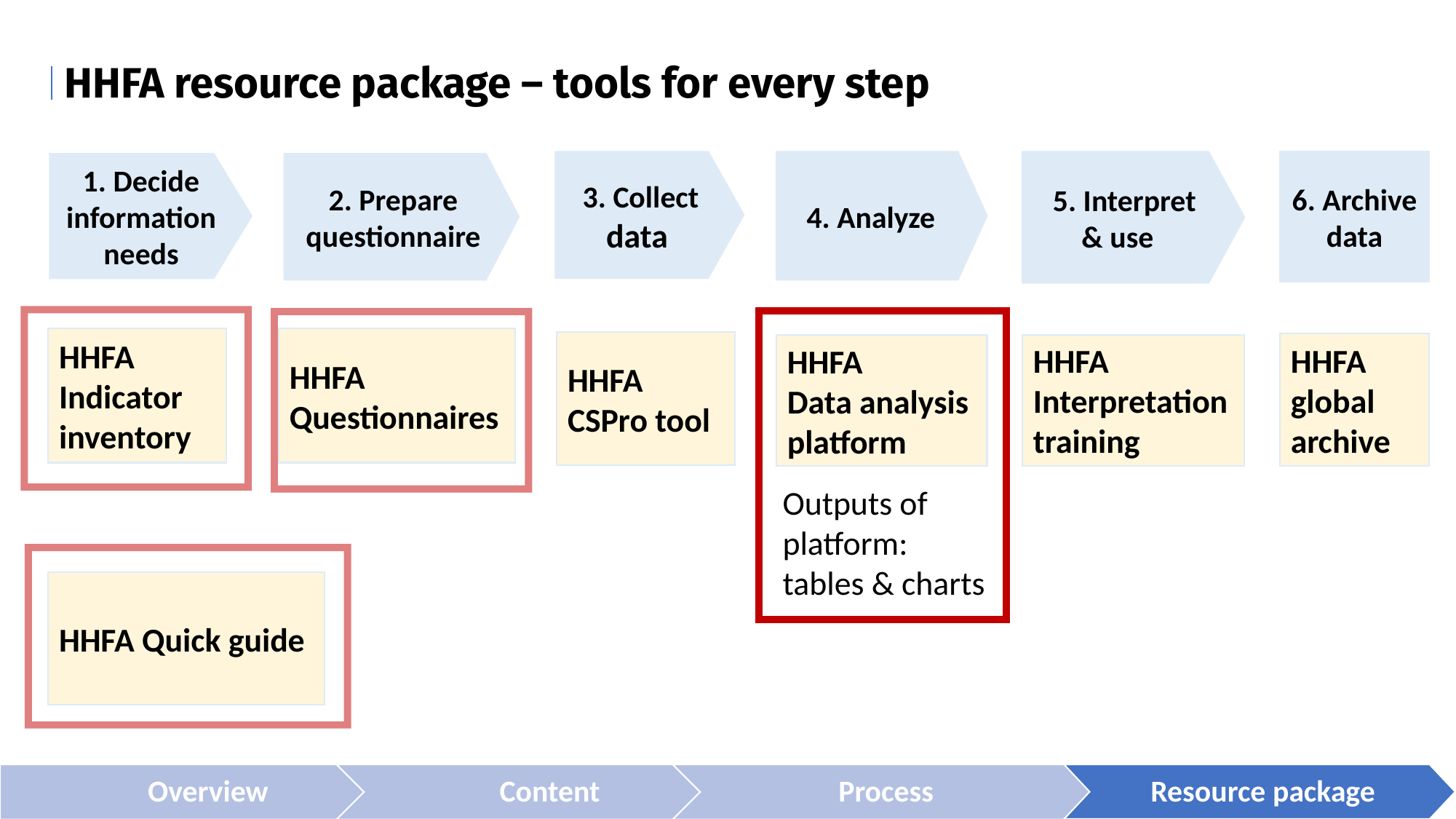

HHFA resource package – tools for every step
3. Collect data
4. Analyze
5. Interpret
       & use
6. Archive
data
1. Decide information needs
2. Prepare questionnaire

HHFA Questionnaires
HHFA
Indicator inventory
HHFA
CSPro tool
HHFA
global archive
HHFA
Interpretation
training

HHFA
Data analysis platform
Outputs of platform:
tables & charts
HHFA Quick guide

Overview
Resource package
Intro. to questionnaire adaptation

Overview
Content
Process
Resource package